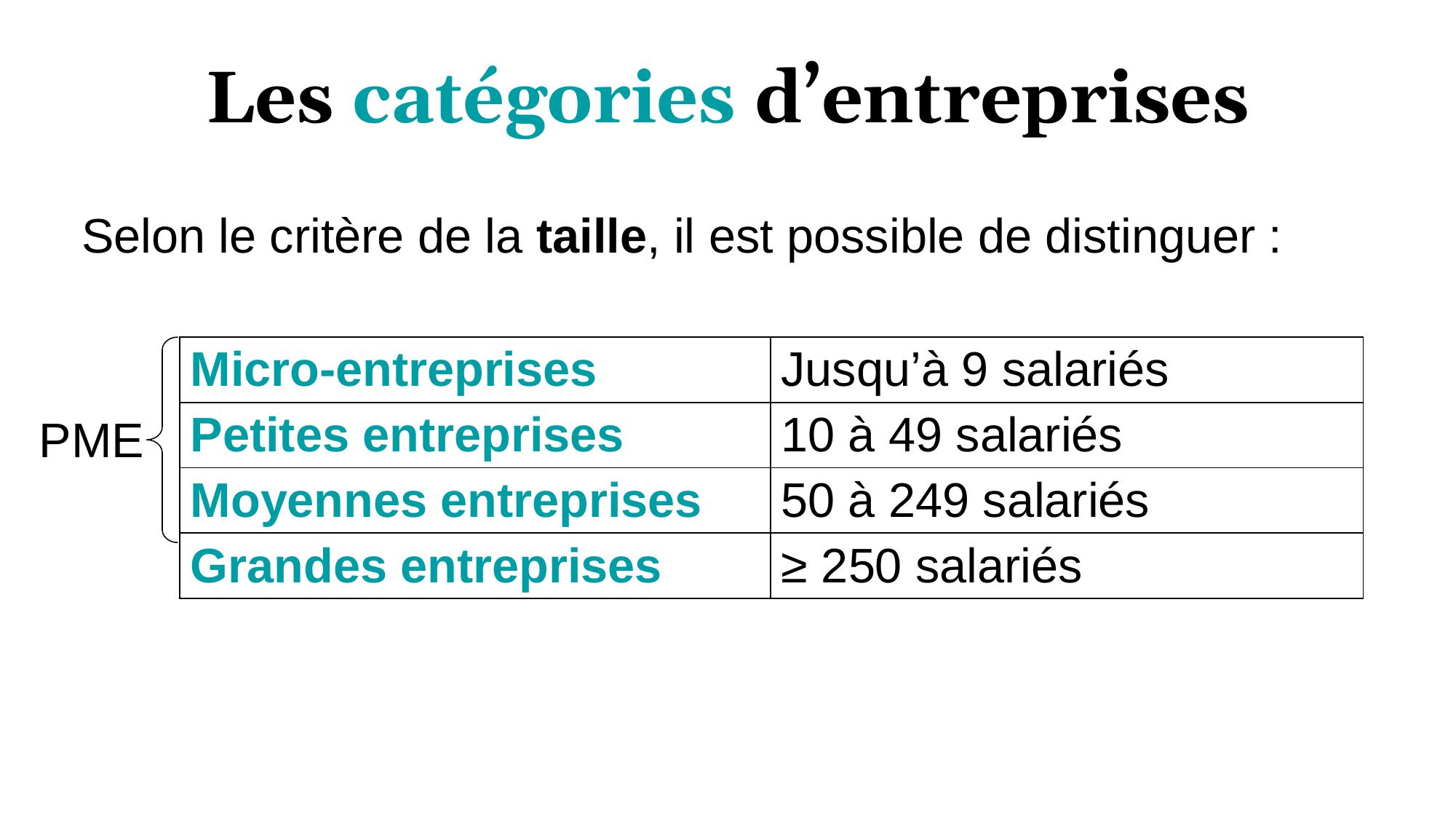

Les catégories d’entreprises
Selon le critère de la taille, il est possible de distinguer :

PME
| Micro-entreprises | Jusqu’à 9 salariés |
| --- | --- |
| Petites entreprises | 10 à 49 salariés |
| Moyennes entreprises | 50 à 249 salariés |
| Grandes entreprises | ≥ 250 salariés |